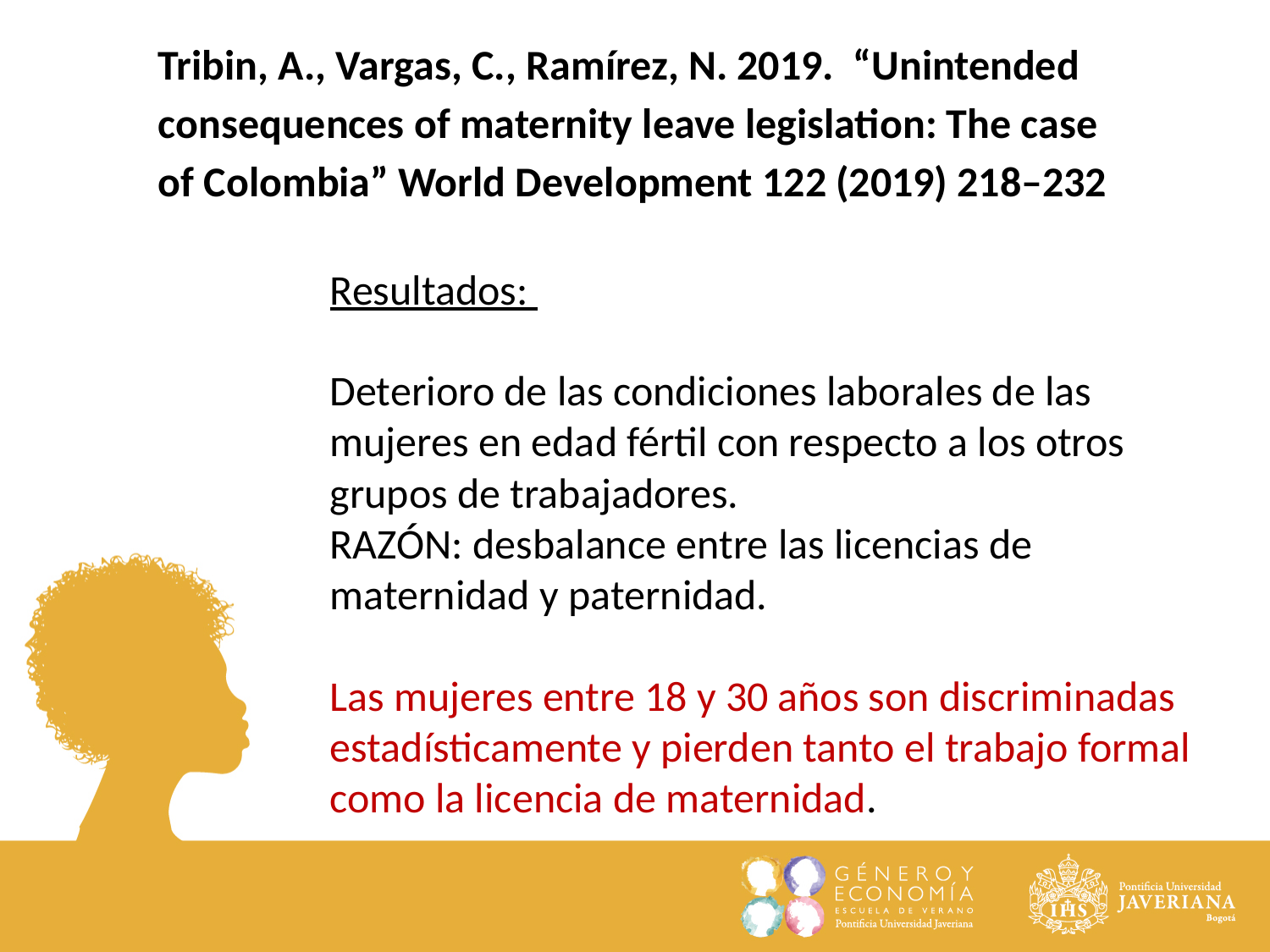

Tribin, A., Vargas, C., Ramírez, N. 2019.  “Unintended consequences of maternity leave legislation: The case of Colombia” World Development 122 (2019) 218–232
Resultados:

Deterioro de las condiciones laborales de las mujeres en edad fértil con respecto a los otros grupos de trabajadores.
RAZÓN: desbalance entre las licencias de maternidad y paternidad.

Las mujeres entre 18 y 30 años son discriminadas estadísticamente y pierden tanto el trabajo formal como la licencia de maternidad.